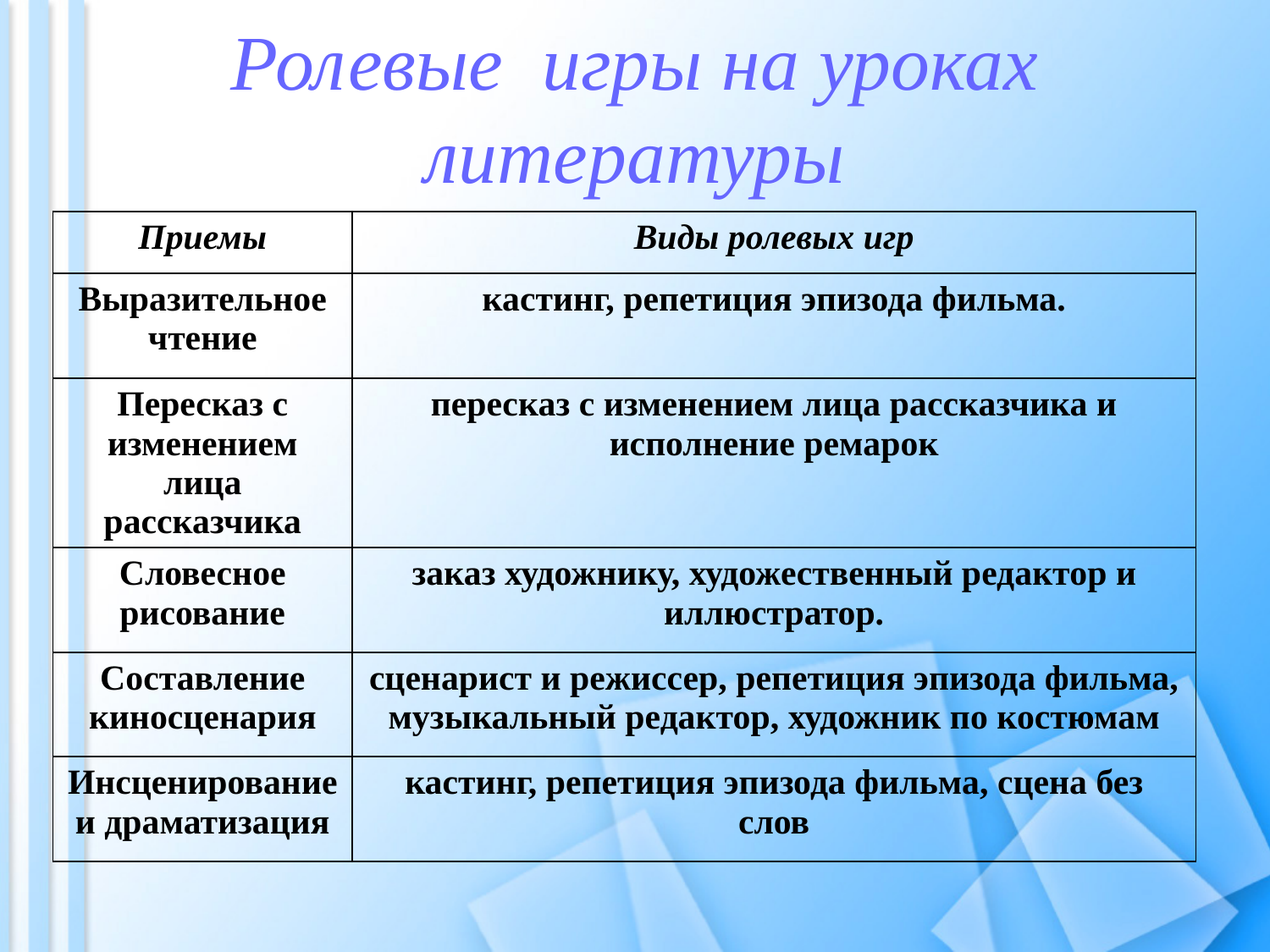

# Ролевые  игры на уроках литературы
| Приемы | Виды ролевых игр |
| --- | --- |
| Выразительное чтение | кастинг, репетиция эпизода фильма. |
| Пересказ с изменением лица рассказчика | пересказ с изменением лица рассказчика и исполнение ремарок |
| Словесное рисование | заказ художнику, художественный редактор и иллюстратор. |
| Составление киносценария | сценарист и режиссер, репетиция эпизода фильма, музыкальный редактор, художник по костюмам |
| Инсценирование и драматизация | кастинг, репетиция эпизода фильма, сцена без слов |